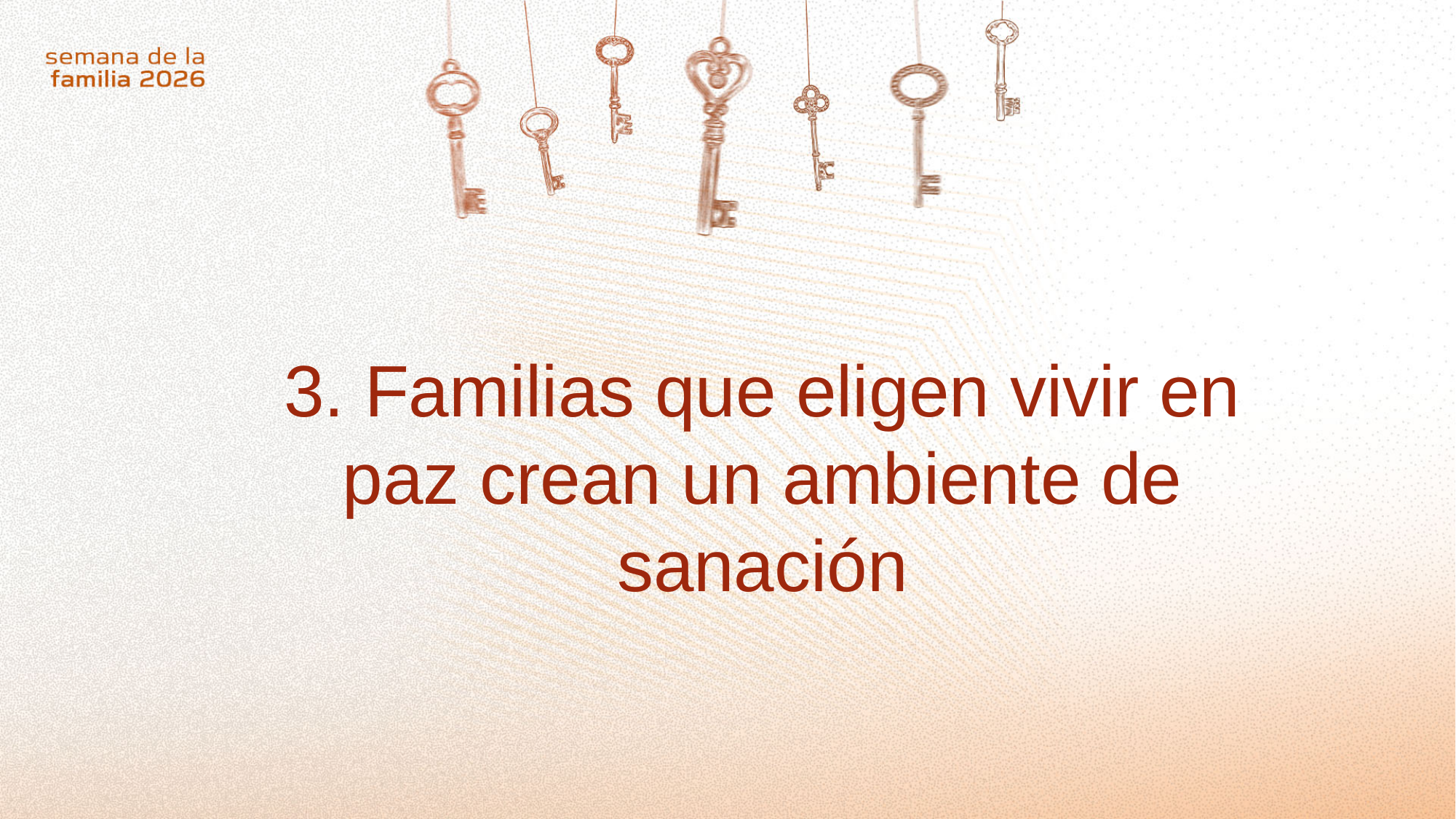

3. Familias que eligen vivir en paz crean un ambiente de sanación